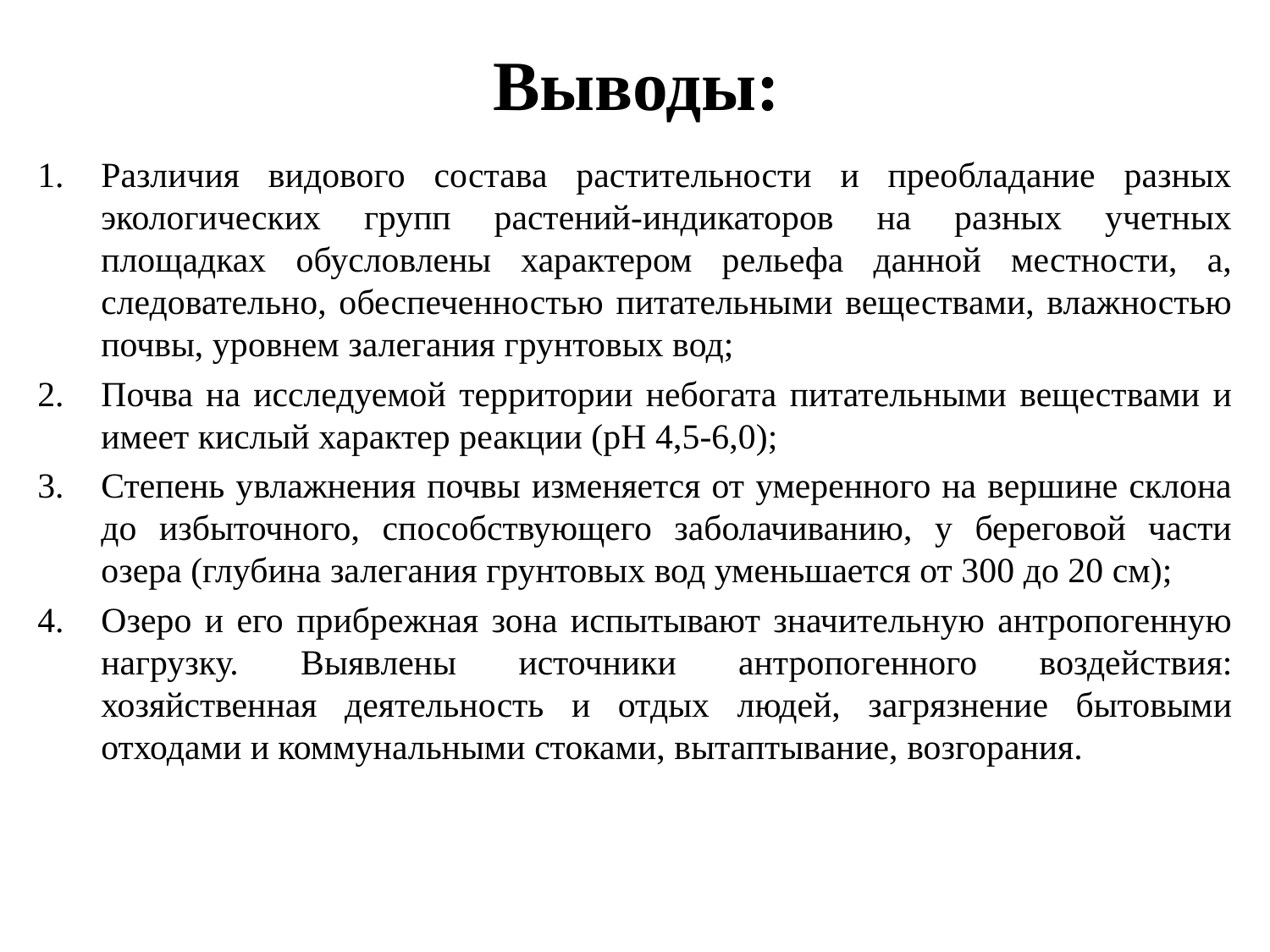

# Выводы:
Различия видового состава растительности и преобладание разных экологических групп растений-индикаторов на разных учетных площадках обусловлены характером рельефа данной местности, а, следовательно, обеспеченностью питательными веществами, влажностью почвы, уровнем залегания грунтовых вод;
Почва на исследуемой территории небогата питательными веществами и имеет кислый характер реакции (рН 4,5-6,0);
Степень увлажнения почвы изменяется от умеренного на вершине склона до избыточного, способствующего заболачиванию, у береговой части озера (глубина залегания грунтовых вод уменьшается от 300 до 20 см);
Озеро и его прибрежная зона испытывают значительную антропогенную нагрузку. Выявлены источники антропогенного воздействия: хозяйственная деятельность и отдых людей, загрязнение бытовыми отходами и коммунальными стоками, вытаптывание, возгорания.